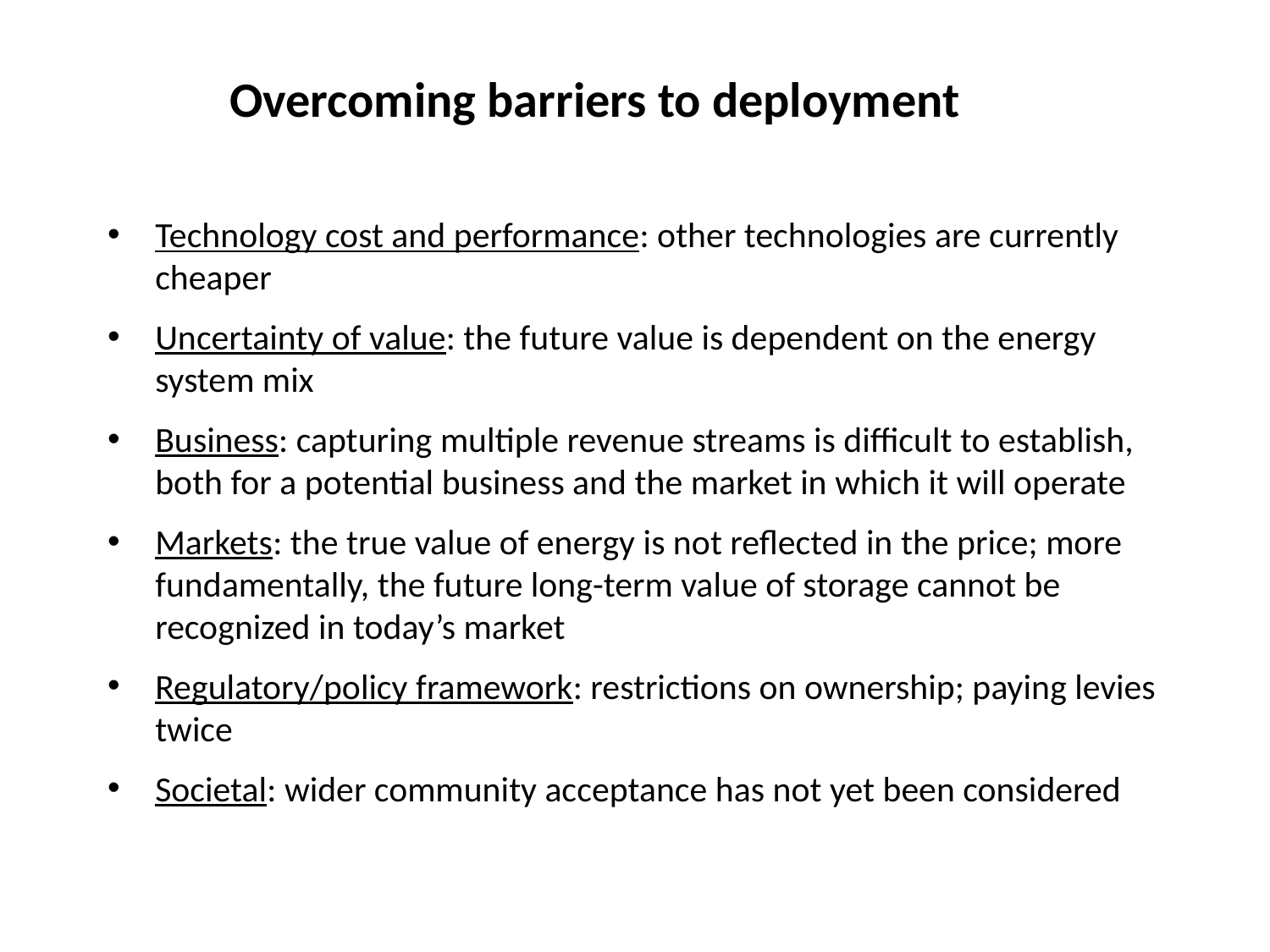

# Overcoming barriers to deployment
Technology cost and performance: other technologies are currently cheaper
Uncertainty of value: the future value is dependent on the energy system mix
Business: capturing multiple revenue streams is difficult to establish, both for a potential business and the market in which it will operate
Markets: the true value of energy is not reflected in the price; more fundamentally, the future long-term value of storage cannot be recognized in today’s market
Regulatory/policy framework: restrictions on ownership; paying levies twice
Societal: wider community acceptance has not yet been considered